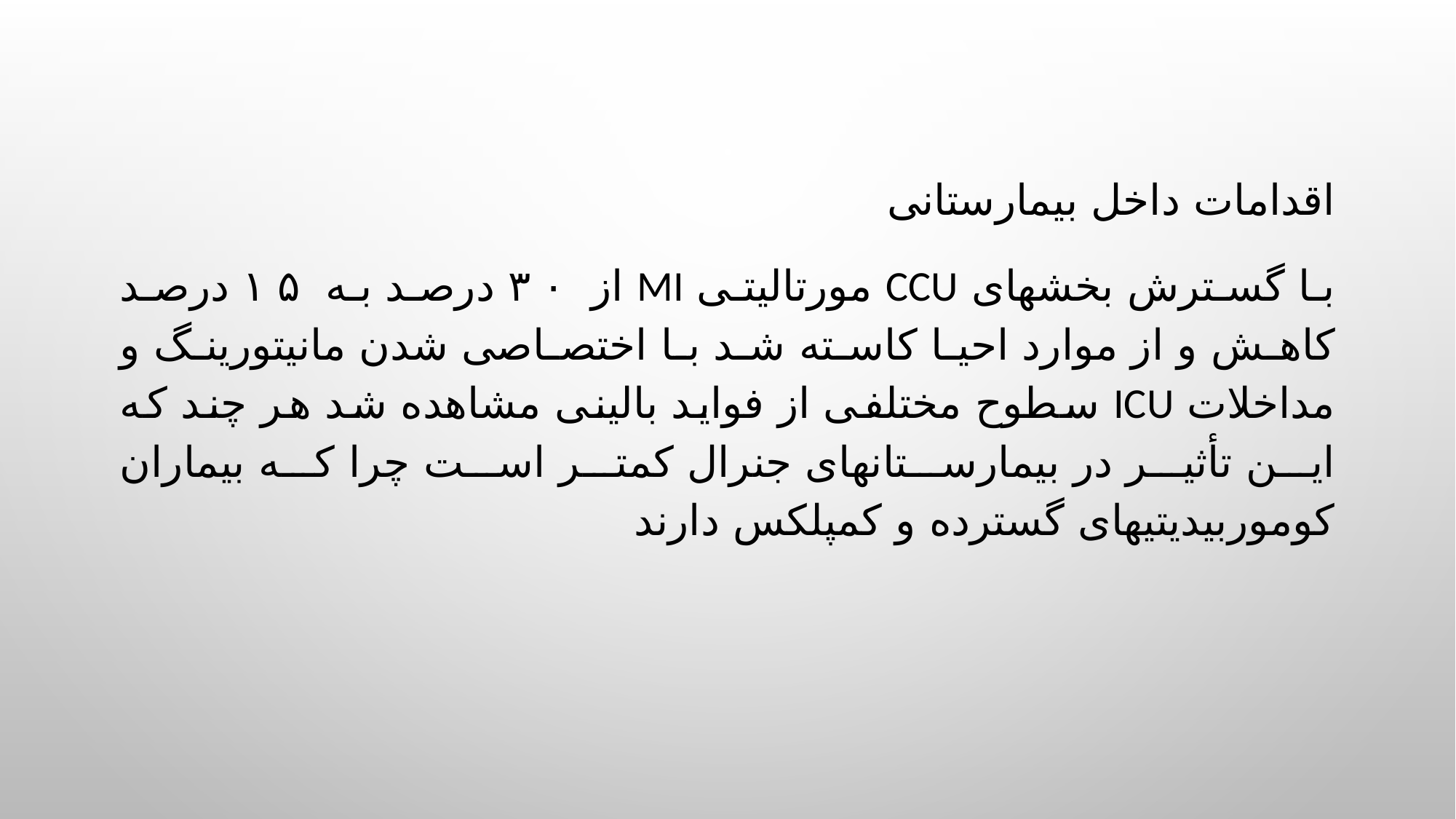

#
اقدامات داخل بیمارستانی
با گسترش بخشهای CCU مورتالیتی MI از ۳۰ درصد به ۱۵ درصد کاهش و از موارد احیا کاسته شد با اختصاصی شدن مانیتورینگ و مداخلات ICU سطوح مختلفی از فواید بالینی مشاهده شد هر چند که این تأثیر در بیمارستانهای جنرال کمتر است چرا که بیماران کوموربیدیتیهای گسترده و کمپلکس دارند